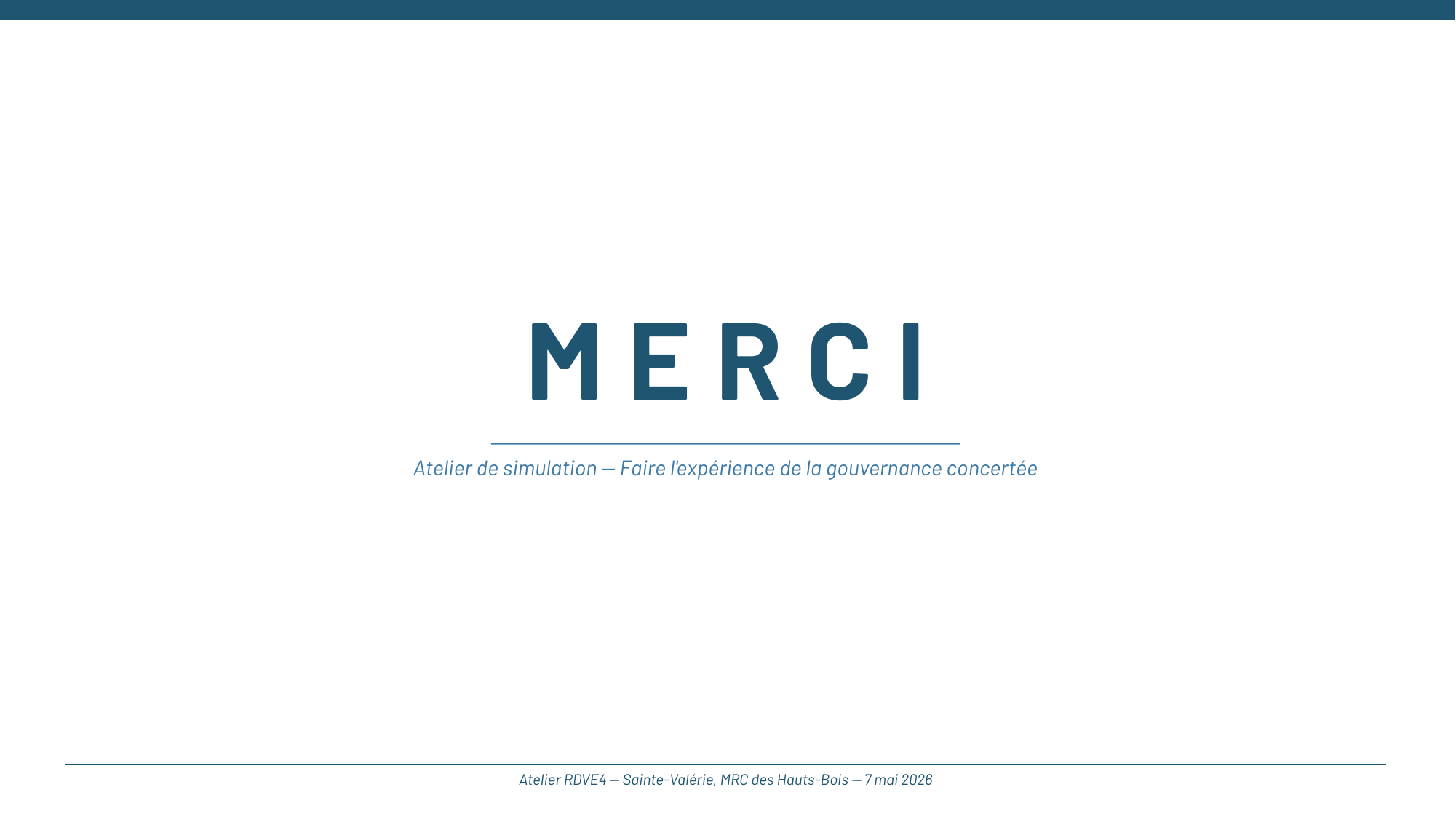

MERCI

Atelier de simulation — Faire l'expérience de la gouvernance concertée

Atelier RDVE4 — Sainte-Valérie, MRC des Hauts-Bois — 7 mai 2026